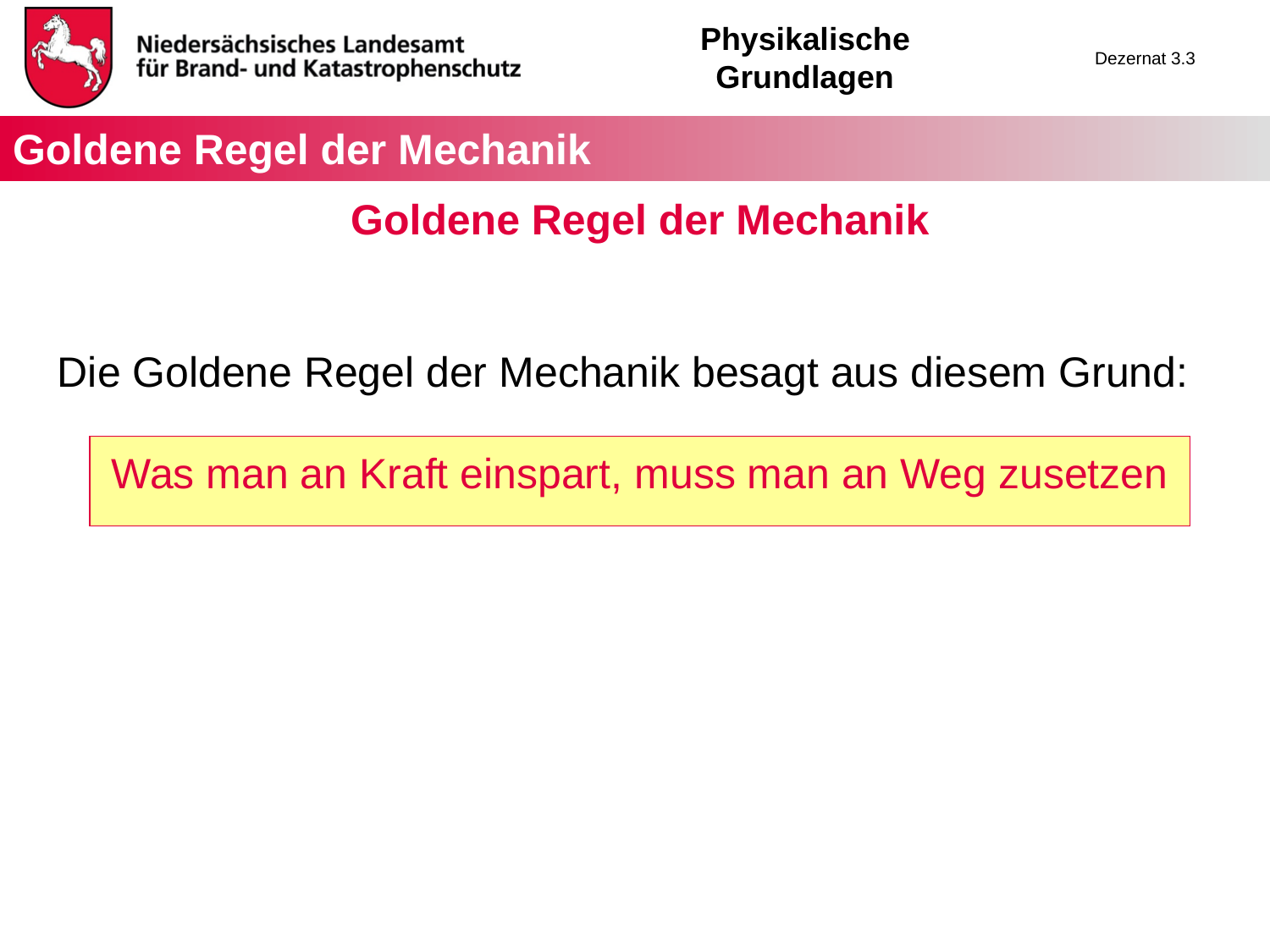

# Goldene Regel der Mechanik
Goldene Regel der Mechanik

Die Goldene Regel der Mechanik besagt aus diesem Grund:

Was man an Kraft einspart, muss man an Weg zusetzen